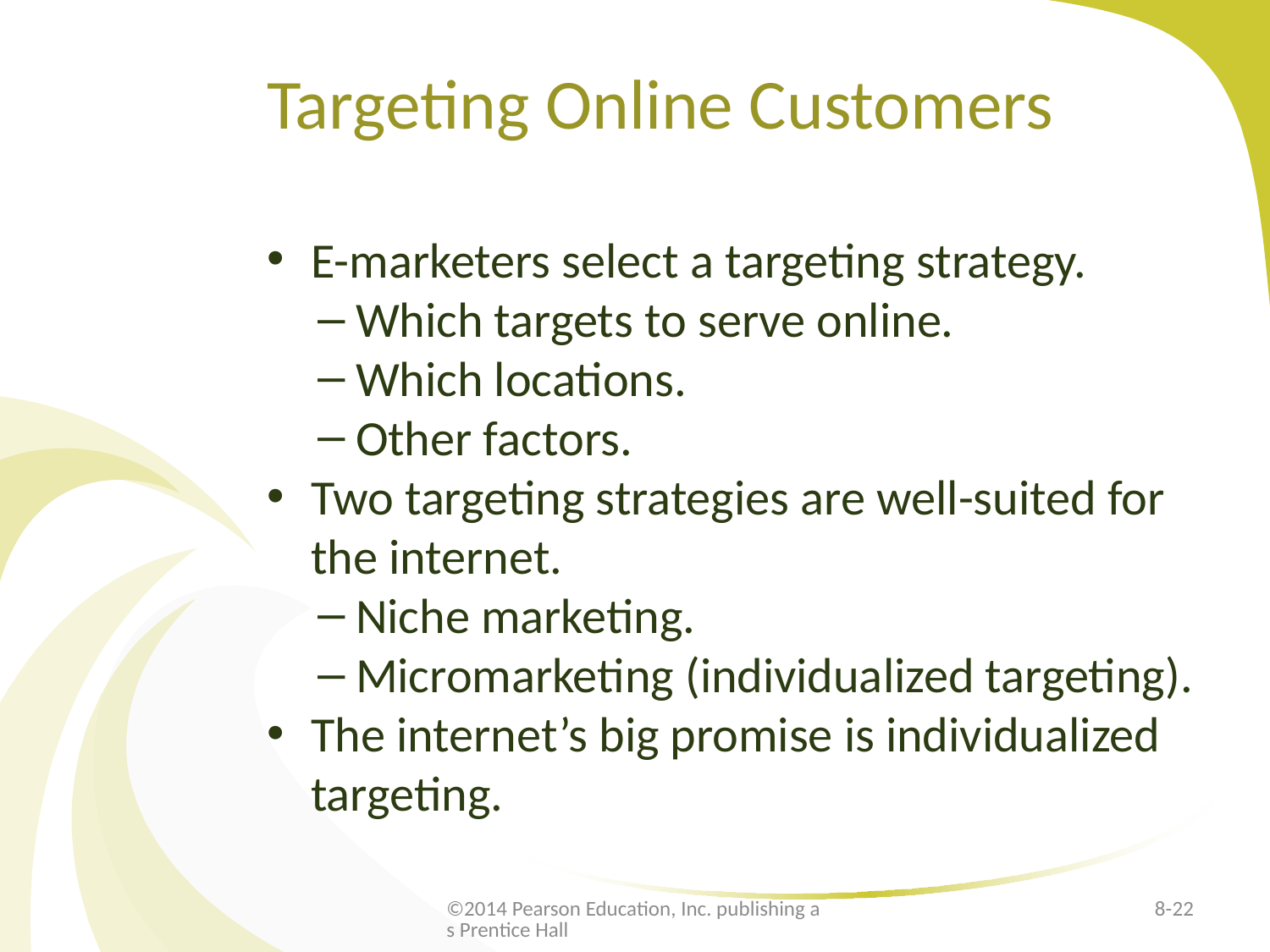

# Targeting Online Customers
E-marketers select a targeting strategy.
Which targets to serve online.
Which locations.
Other factors.
Two targeting strategies are well-suited for the internet.
Niche marketing.
Micromarketing (individualized targeting).
The internet’s big promise is individualized targeting.
©2014 Pearson Education, Inc. publishing as Prentice Hall
8-22